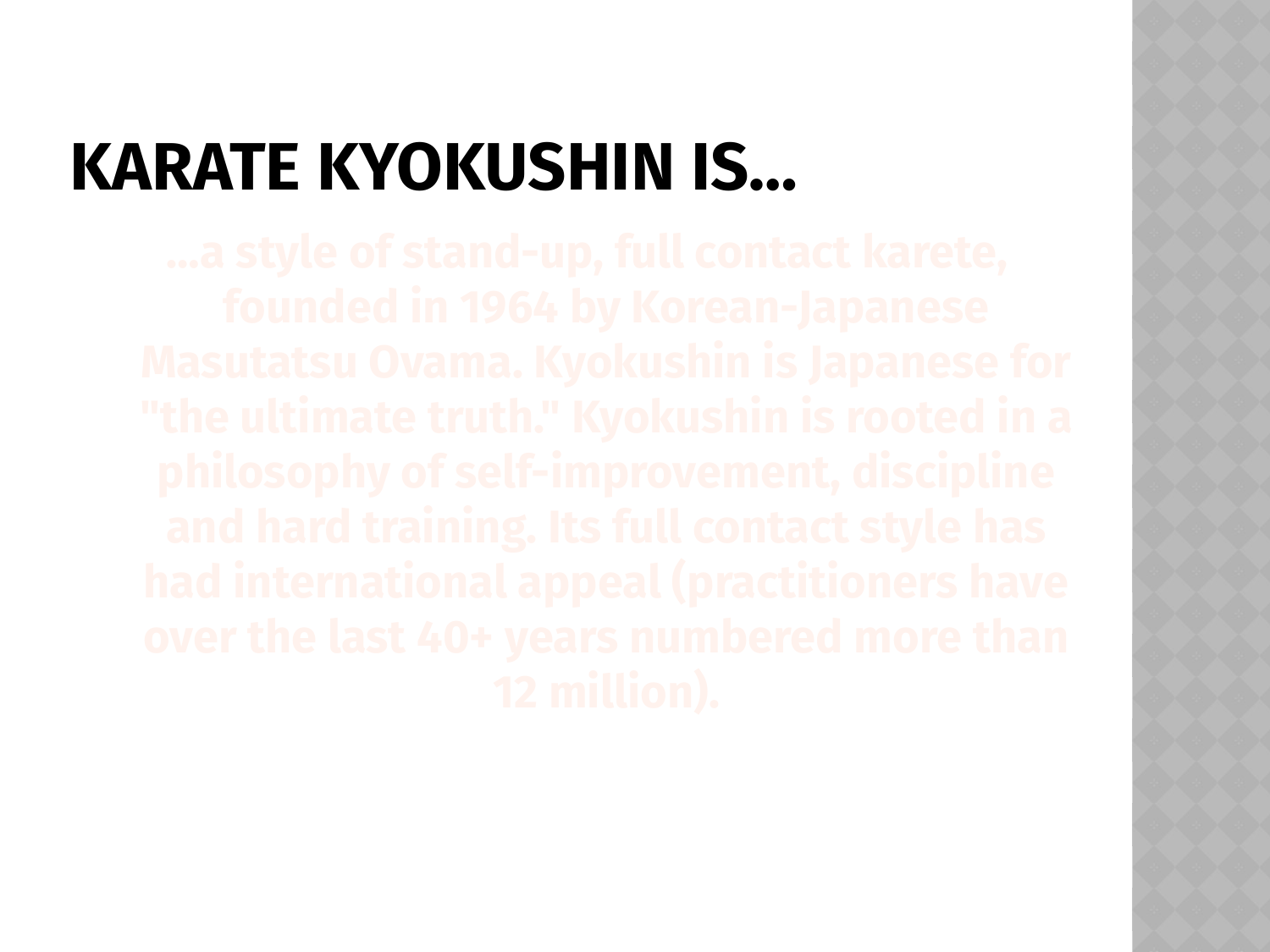

# Karate Kyokushin is…
…a style of stand-up, full contact karete, founded in 1964 by Korean-Japanese Masutatsu Ovama. Kyokushin is Japanese for "the ultimate truth." Kyokushin is rooted in a philosophy of self-improvement, discipline and hard training. Its full contact style has had international appeal (practitioners have over the last 40+ years numbered more than 12 million).